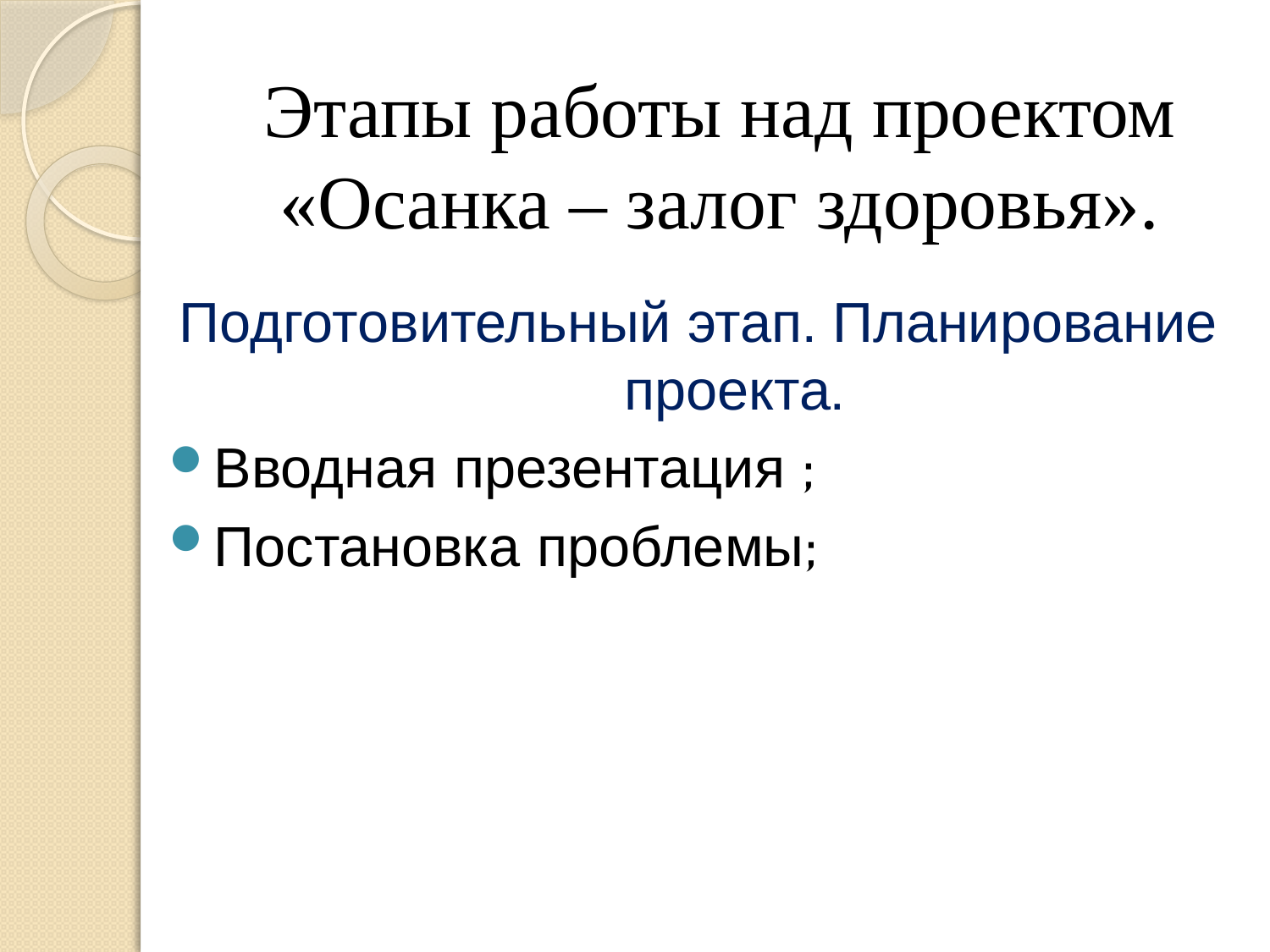

# Этапы работы над проектом «Осанка – залог здоровья».

Подготовительный этап. Планирование проекта.
Вводная презентация ;
Постановка проблемы;